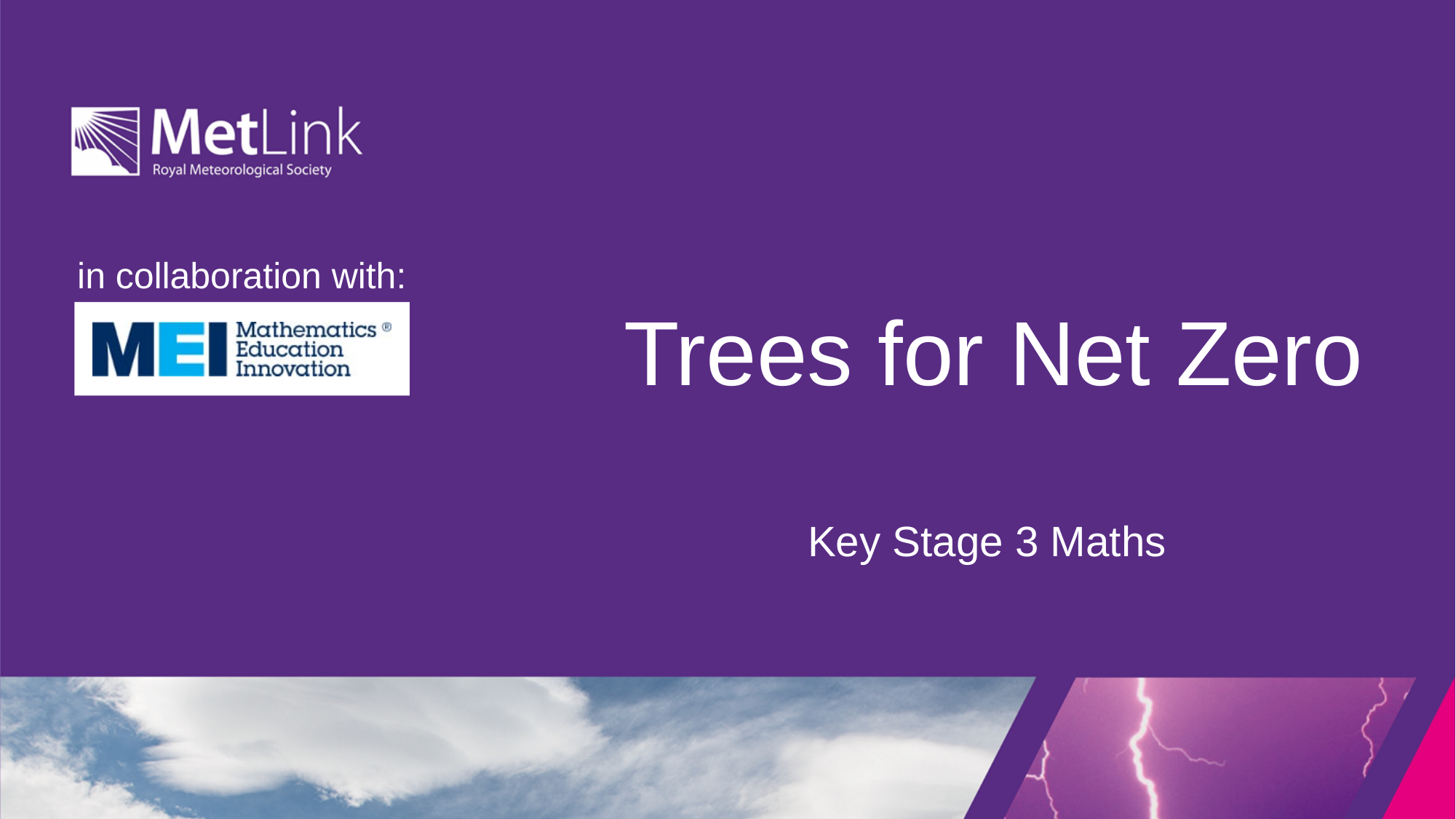

# Trees for Net Zero
Key Stage 3 Maths